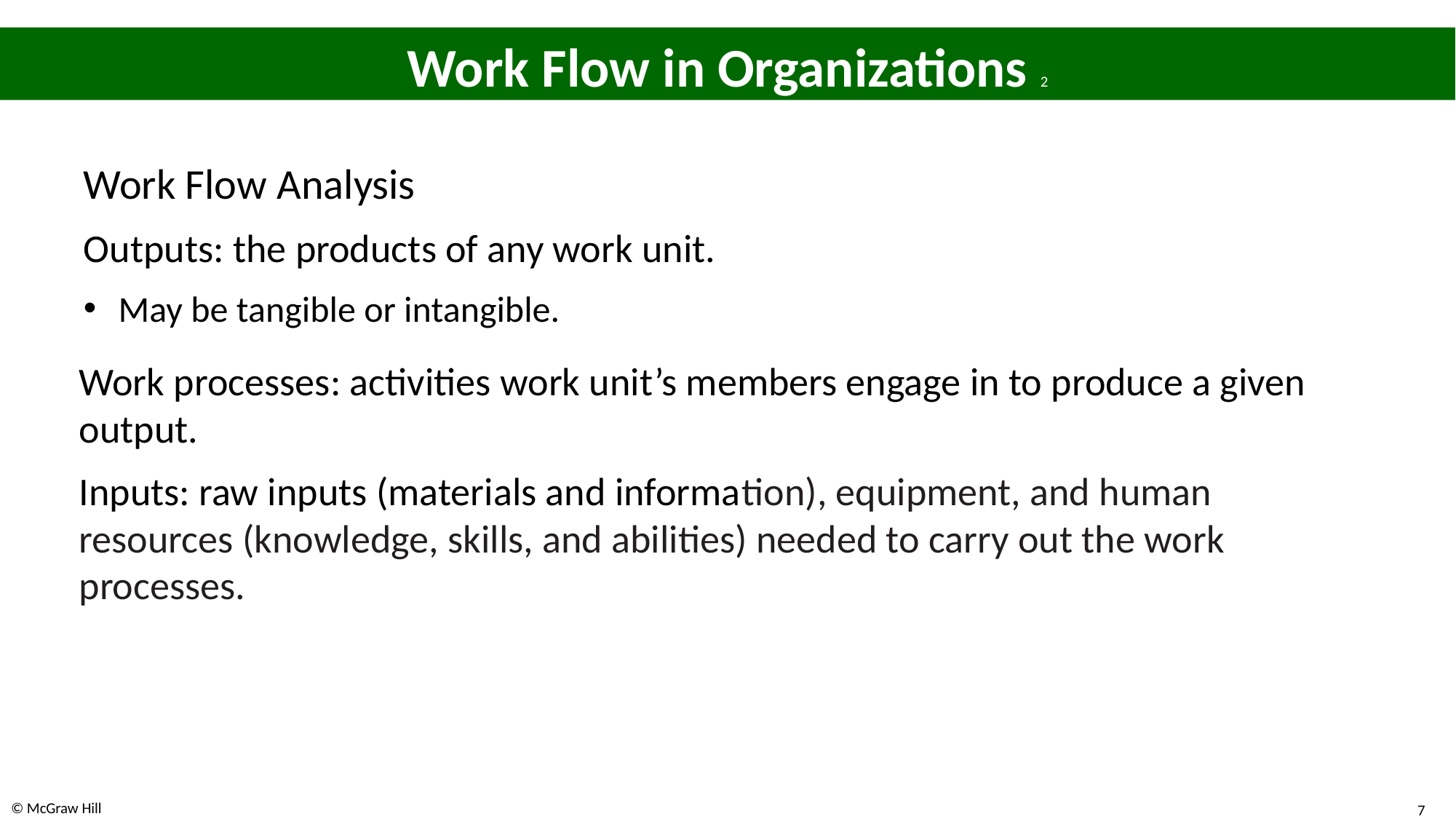

# Work Flow in Organizations 2
Work Flow Analysis
Outputs: the products of any work unit.
May be tangible or intangible.
Work processes: activities work unit’s members engage in to produce a given output.
Inputs: raw inputs (materials and information), equipment, and human resources (knowledge, skills, and abilities) needed to carry out the work processes.